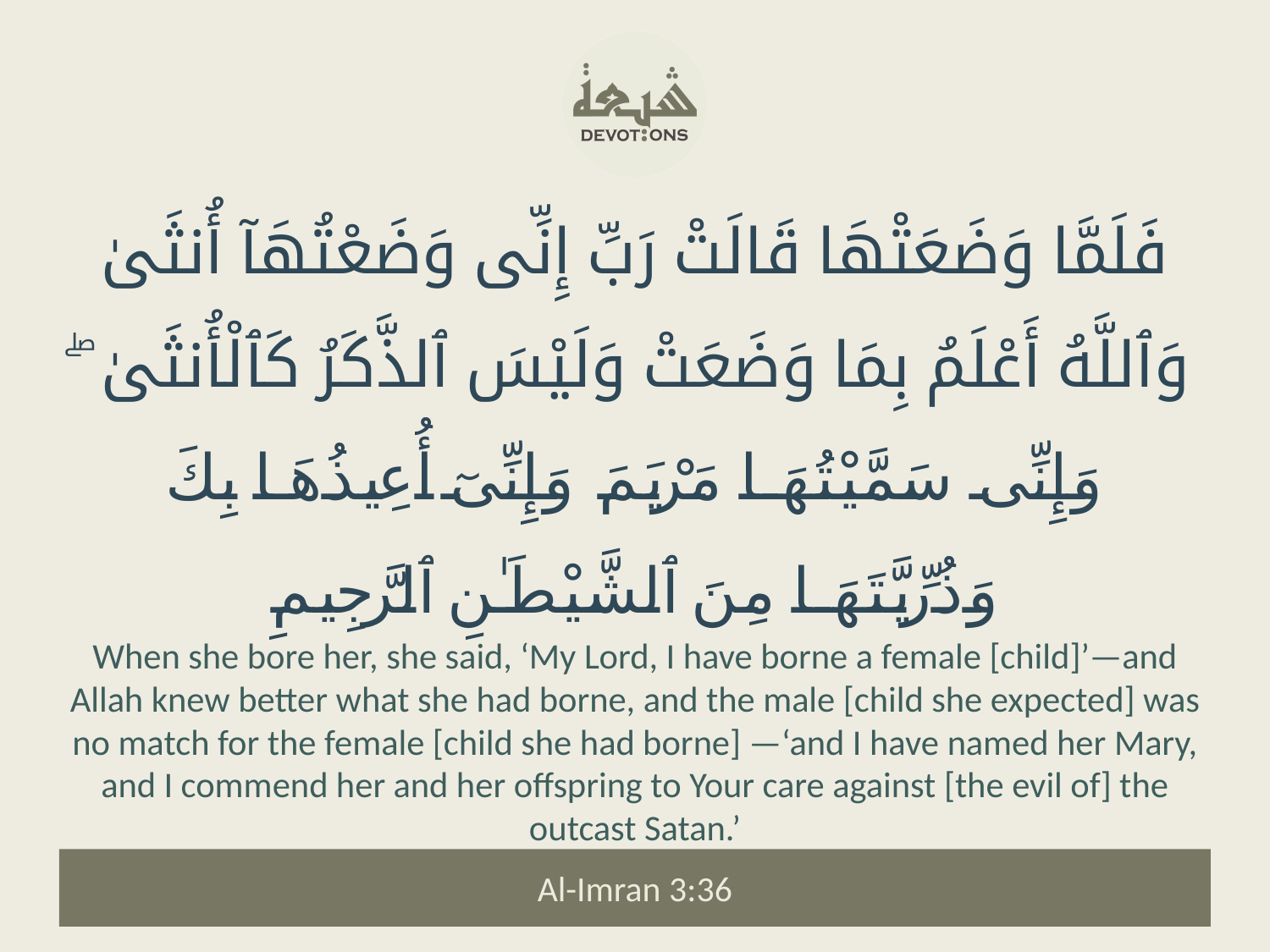

فَلَمَّا وَضَعَتْهَا قَالَتْ رَبِّ إِنِّى وَضَعْتُهَآ أُنثَىٰ وَٱللَّهُ أَعْلَمُ بِمَا وَضَعَتْ وَلَيْسَ ٱلذَّكَرُ كَٱلْأُنثَىٰ ۖ وَإِنِّى سَمَّيْتُهَا مَرْيَمَ وَإِنِّىٓ أُعِيذُهَا بِكَ وَذُرِّيَّتَهَا مِنَ ٱلشَّيْطَـٰنِ ٱلرَّجِيمِ
When she bore her, she said, ‘My Lord, I have borne a female [child]’—and Allah knew better what she had borne, and the male [child she expected] was no match for the female [child she had borne] —‘and I have named her Mary, and I commend her and her offspring to Your care against [the evil of] the outcast Satan.’
Al-Imran 3:36